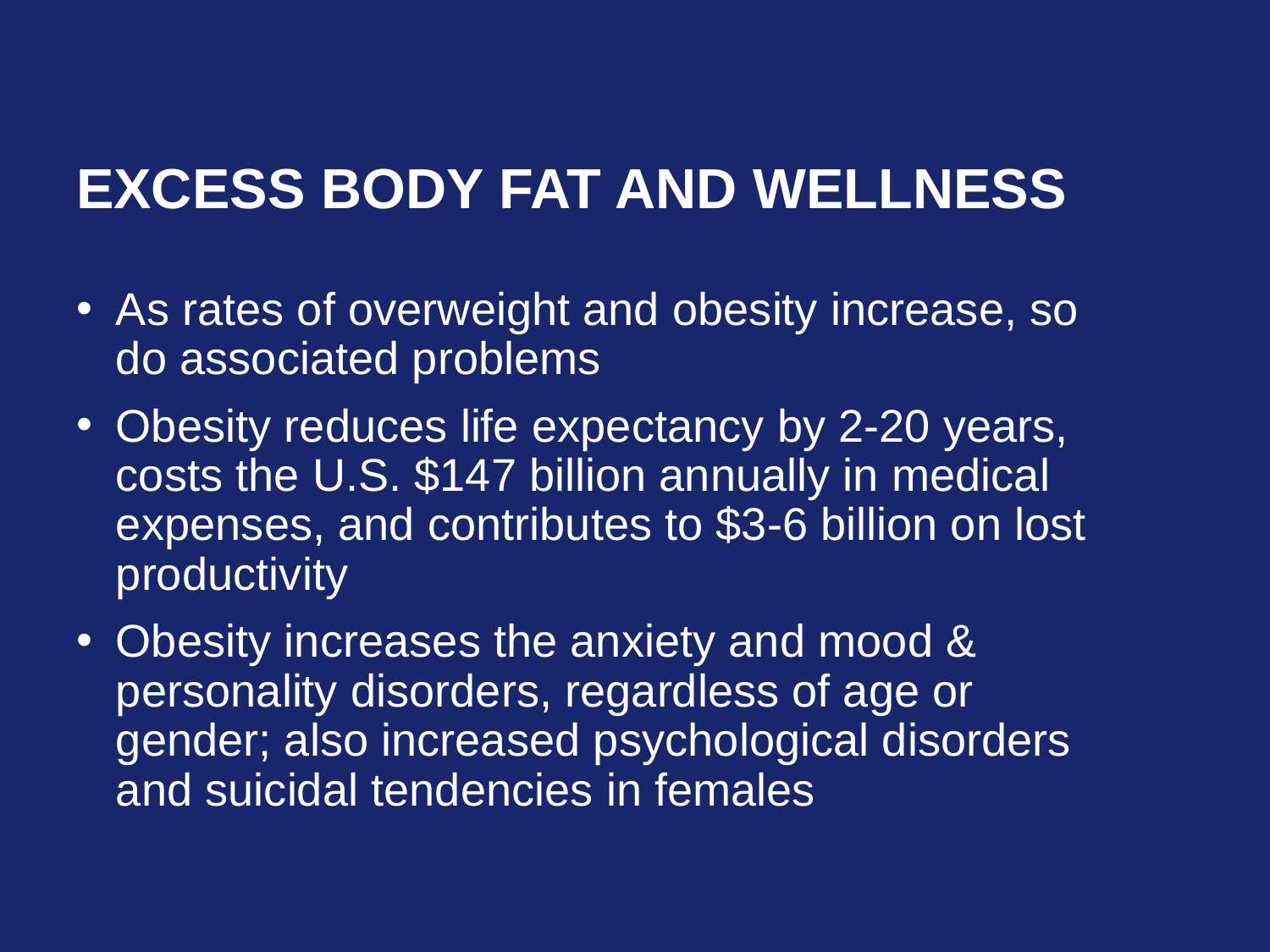

# Excess Body Fat and Wellness
As rates of overweight and obesity increase, so do associated problems
Obesity reduces life expectancy by 2-20 years, costs the U.S. $147 billion annually in medical expenses, and contributes to $3-6 billion on lost productivity
Obesity increases the anxiety and mood & personality disorders, regardless of age or gender; also increased psychological disorders and suicidal tendencies in females